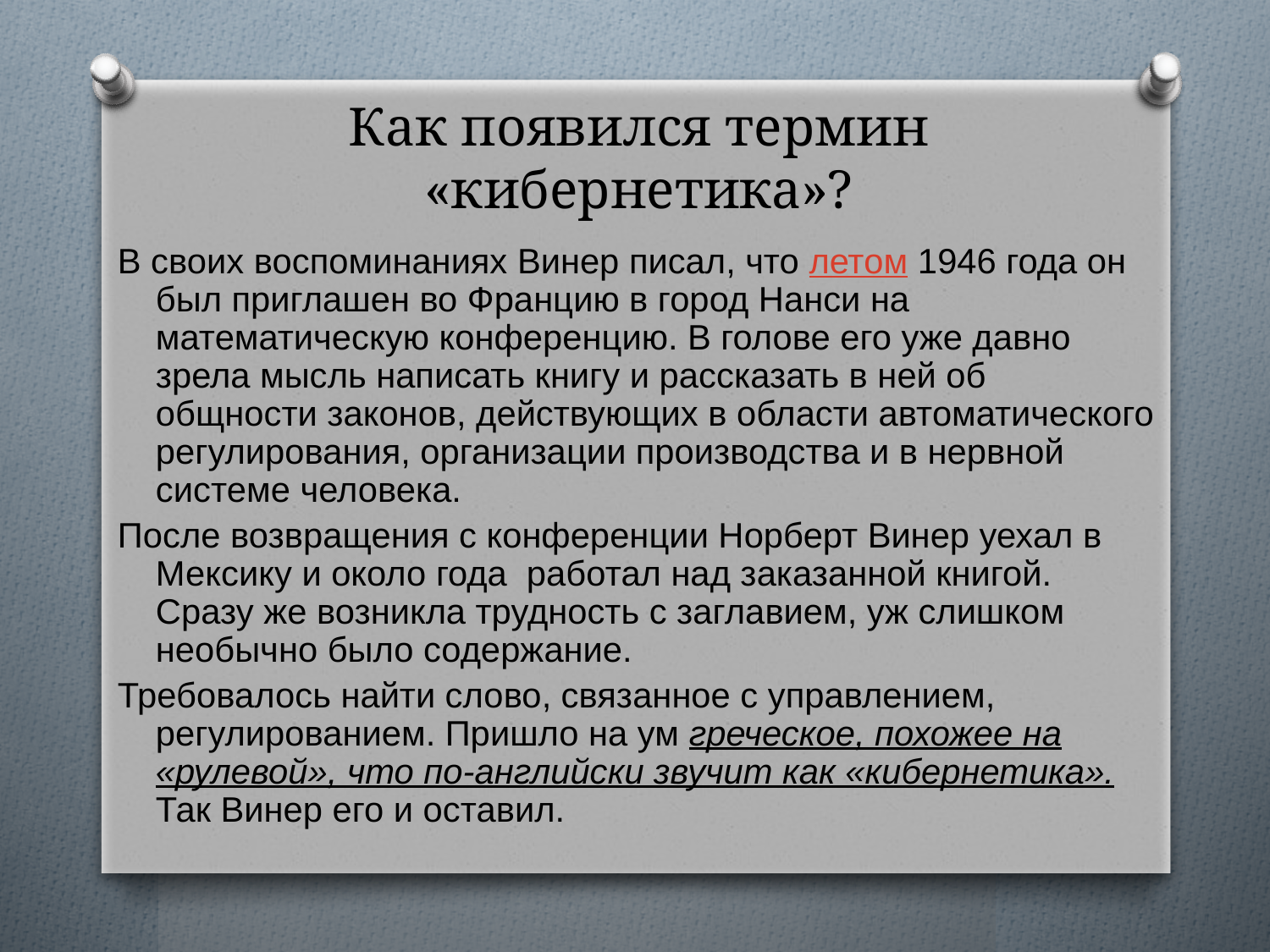

# Как появился термин «кибернетика»?
В своих воспоминаниях Винер писал, что летом 1946 года он был приглашен во Францию в город Нанси на математическую конференцию. В голове его уже давно зрела мысль написать книгу и рассказать в ней об общности законов, действующих в области автоматического регулирования, организации производства и в нервной системе человека.
После возвращения с конференции Норберт Винер уехал в Мексику и около года  работал над заказанной книгой. Сразу же возникла трудность с заглавием, уж слишком необычно было содержание.
Требовалось найти слово, связанное с управлением, регулированием. Пришло на ум греческое, похожее на «рулевой», что по-английски звучит как «кибернетика». Так Винер его и оставил.